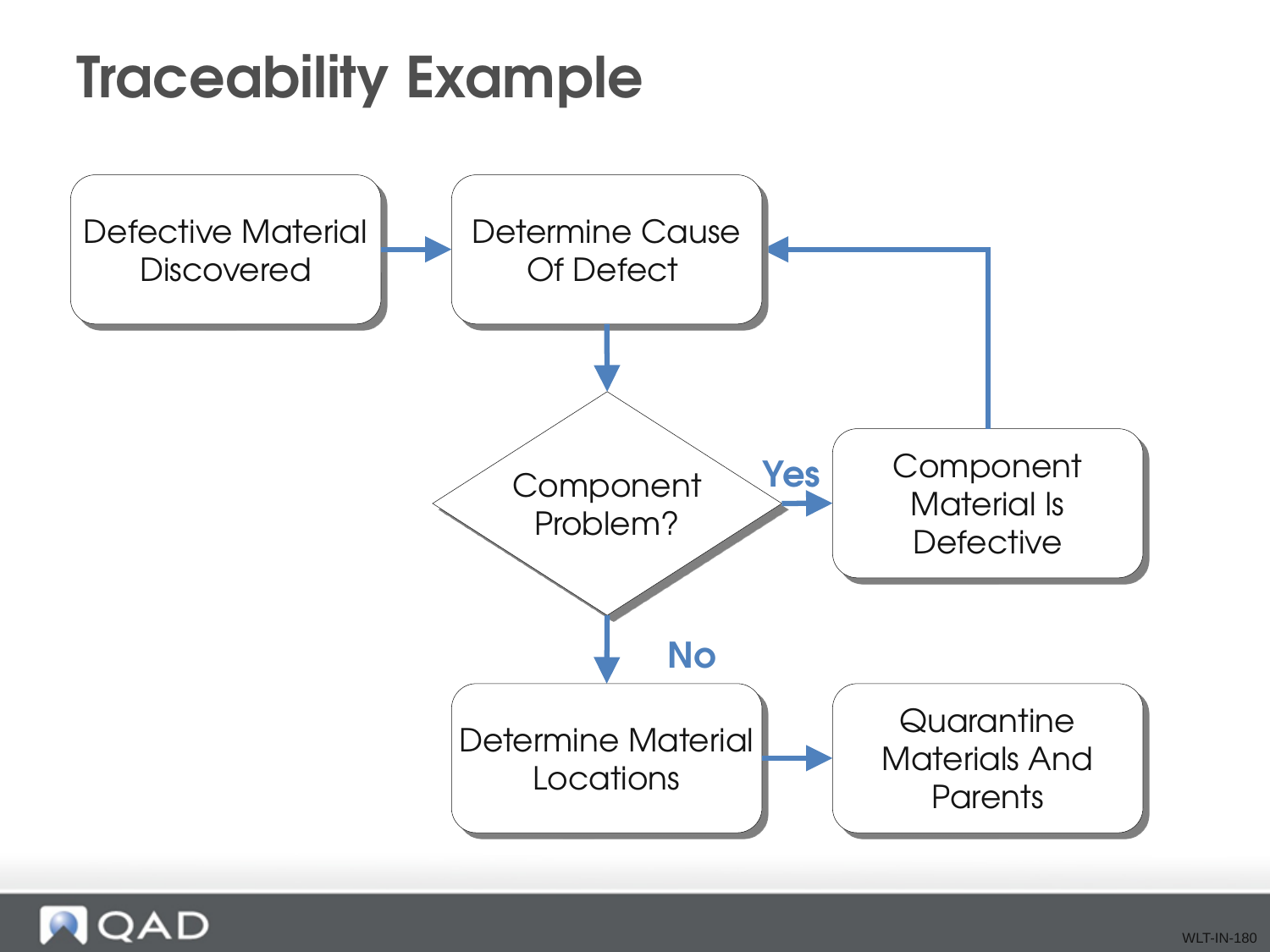

# Traceability Example
Defective Material Discovered
Determine Cause Of Defect
Component
Problem?
Component Material Is Defective
Yes
No
Determine Material Locations
Quarantine Materials And Parents
WLT-IN-180